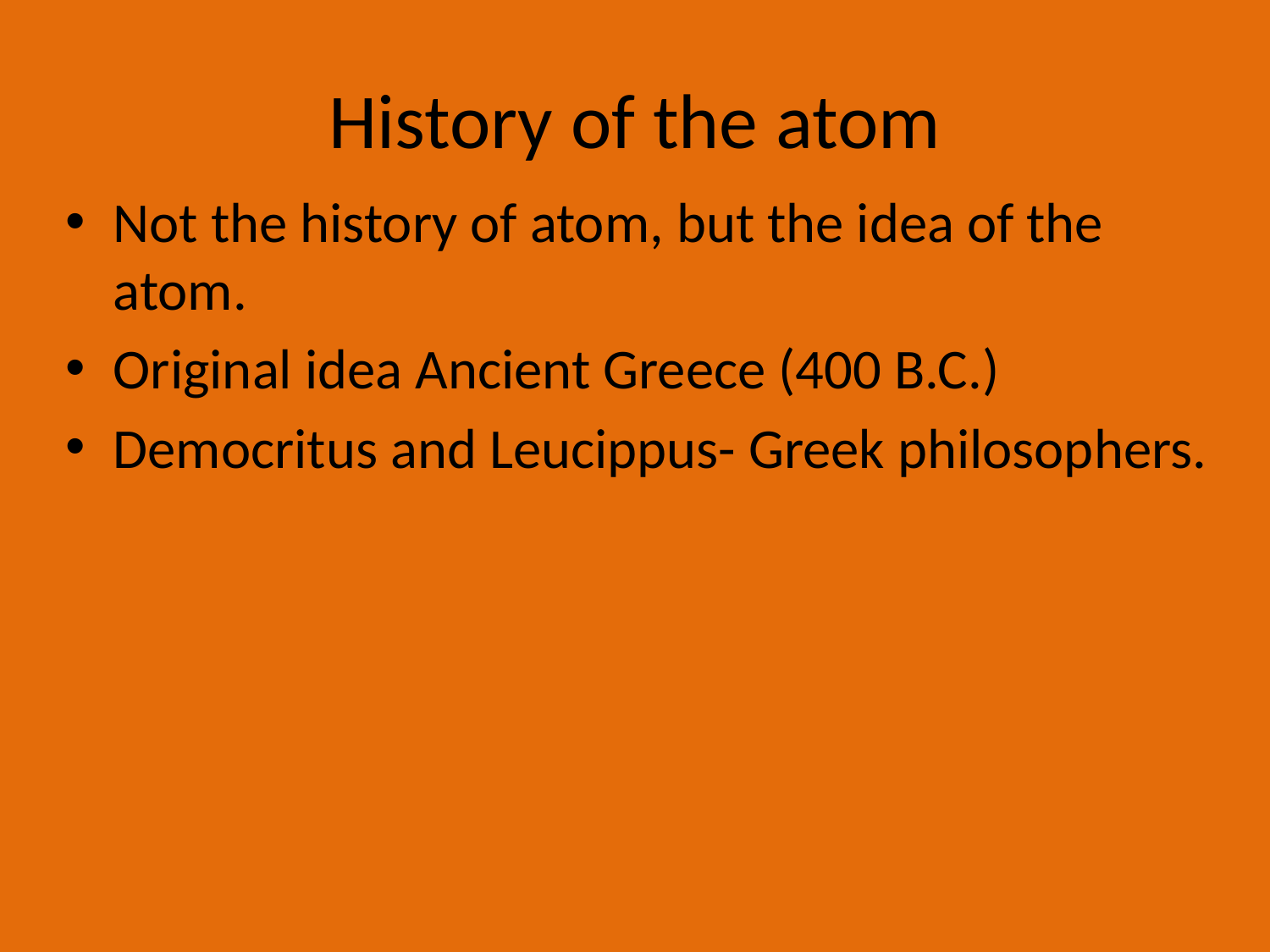

# History of the atom
Not the history of atom, but the idea of the atom.
Original idea Ancient Greece (400 B.C.)
Democritus and Leucippus- Greek philosophers.